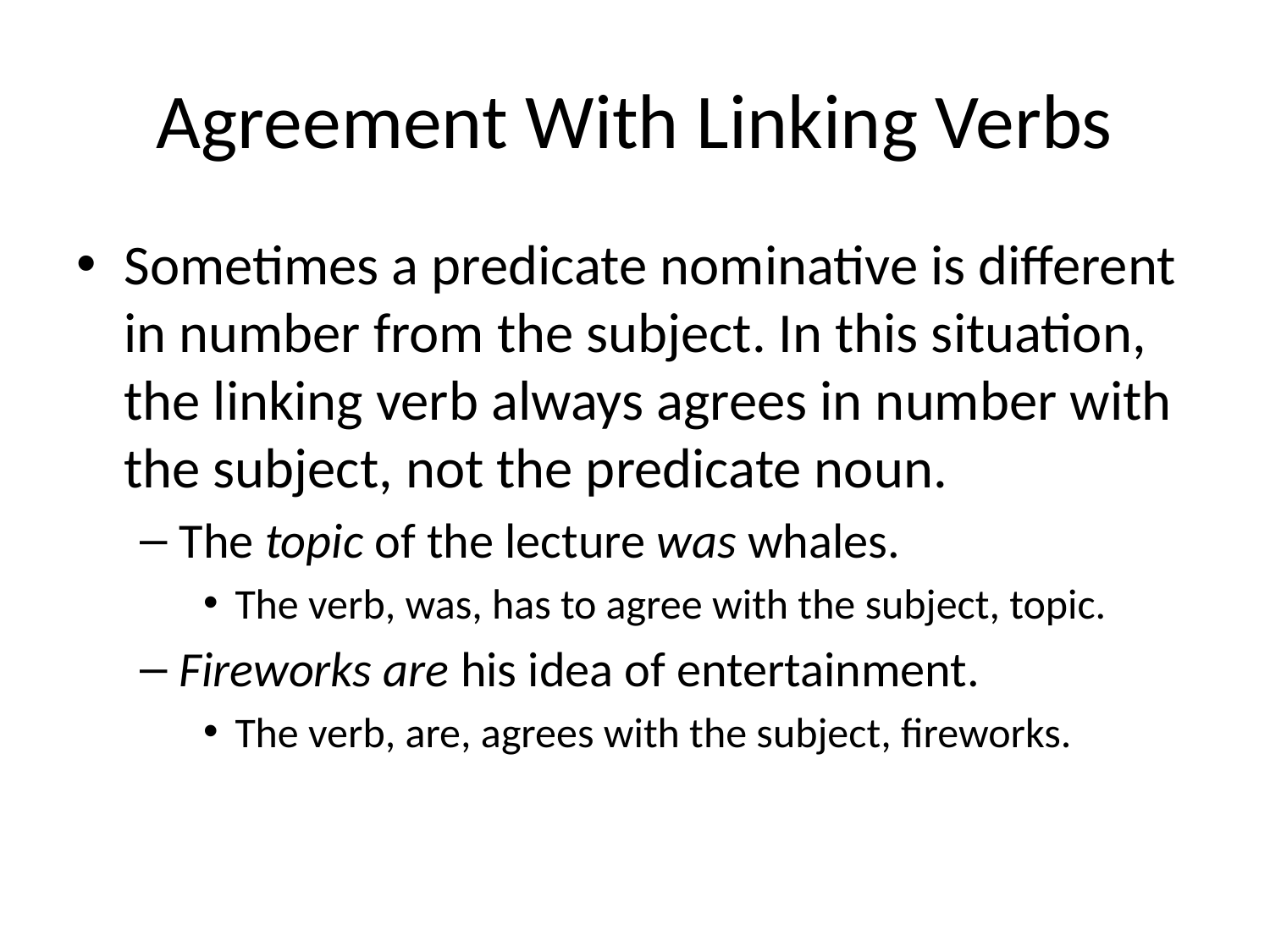

# Agreement With Linking Verbs
Sometimes a predicate nominative is different in number from the subject. In this situation, the linking verb always agrees in number with the subject, not the predicate noun.
The topic of the lecture was whales.
The verb, was, has to agree with the subject, topic.
Fireworks are his idea of entertainment.
The verb, are, agrees with the subject, fireworks.